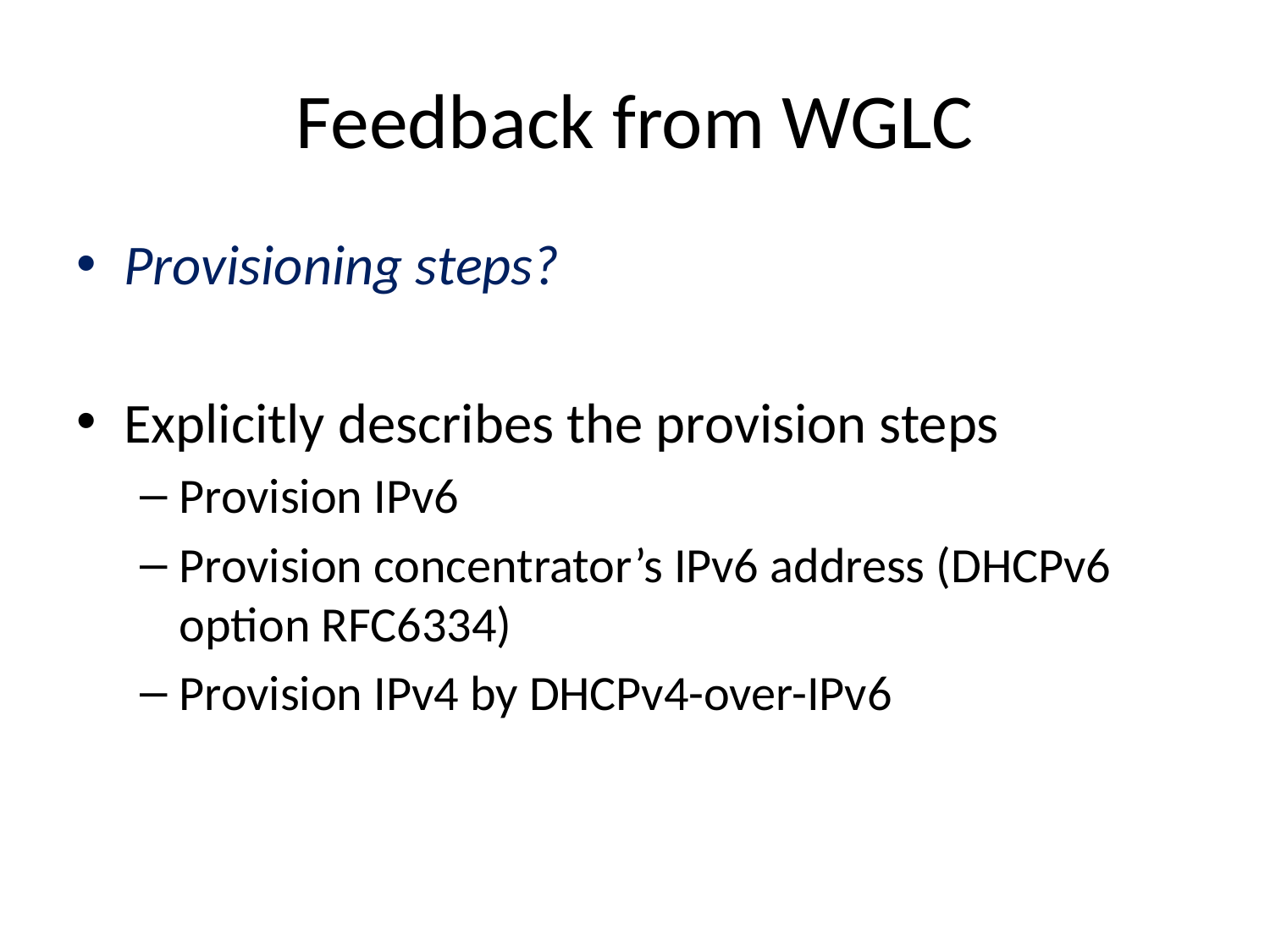

# Feedback from WGLC
Provisioning steps?

Explicitly describes the provision steps
Provision IPv6
Provision concentrator’s IPv6 address (DHCPv6 option RFC6334)
Provision IPv4 by DHCPv4-over-IPv6